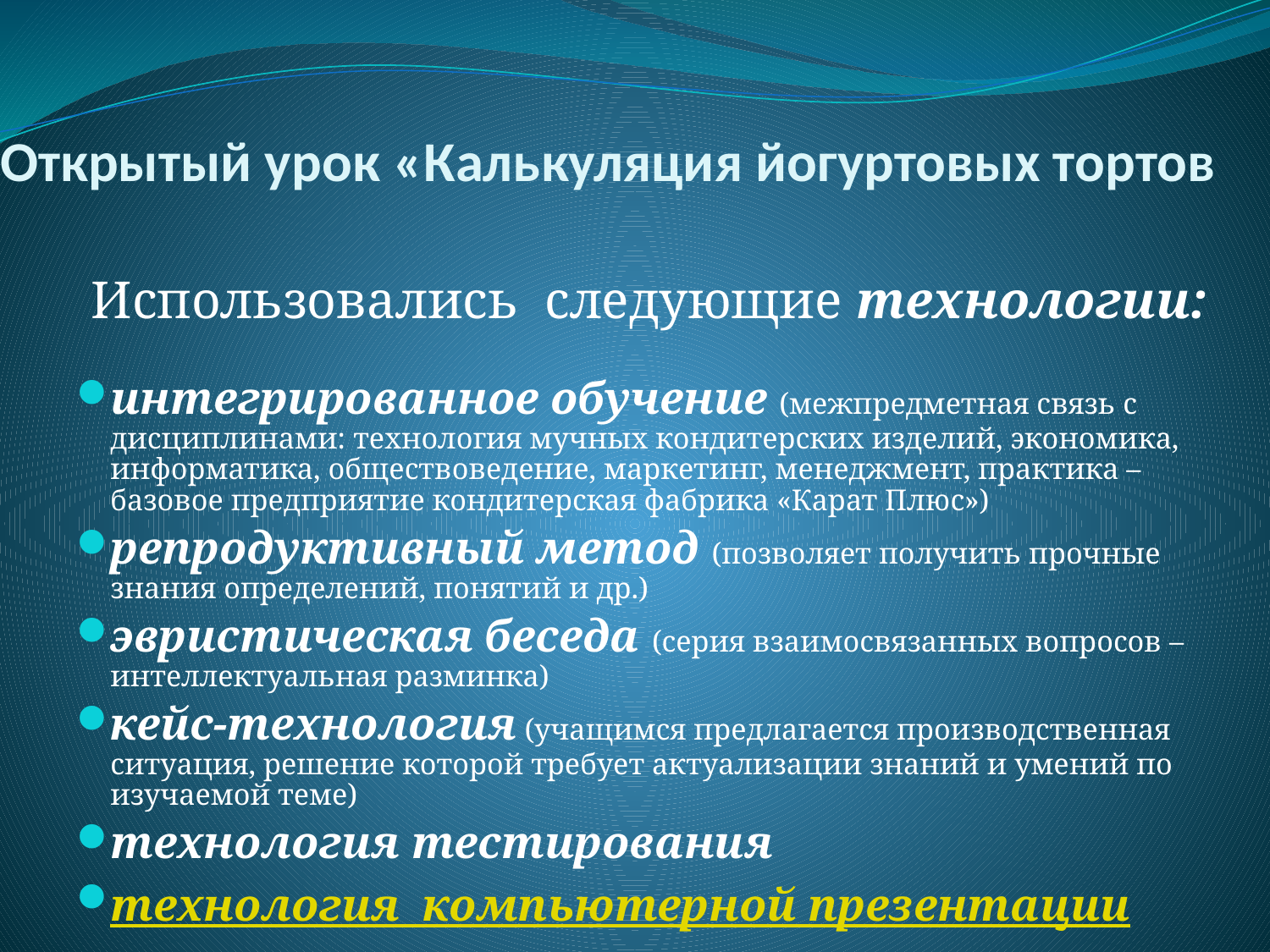

# Открытый урок «Калькуляция йогуртовых тортов
  Использовались  следующие технологии:

интегрированное обучение (межпредметная связь с дисциплинами: технология мучных кондитерских изделий, экономика, информатика, обществоведение, маркетинг, менеджмент, практика – базовое предприятие кондитерская фабрика «Карат Плюс»)
репродуктивный метод (позволяет получить прочные знания определений, понятий и др.)
эвристическая беседа (серия взаимосвязанных вопросов – интеллектуальная разминка)
кейс-технология (учащимся предлагается производственная ситуация, решение которой требует актуализации знаний и умений по изучаемой теме)
технология тестирования
технология  компьютерной презентации